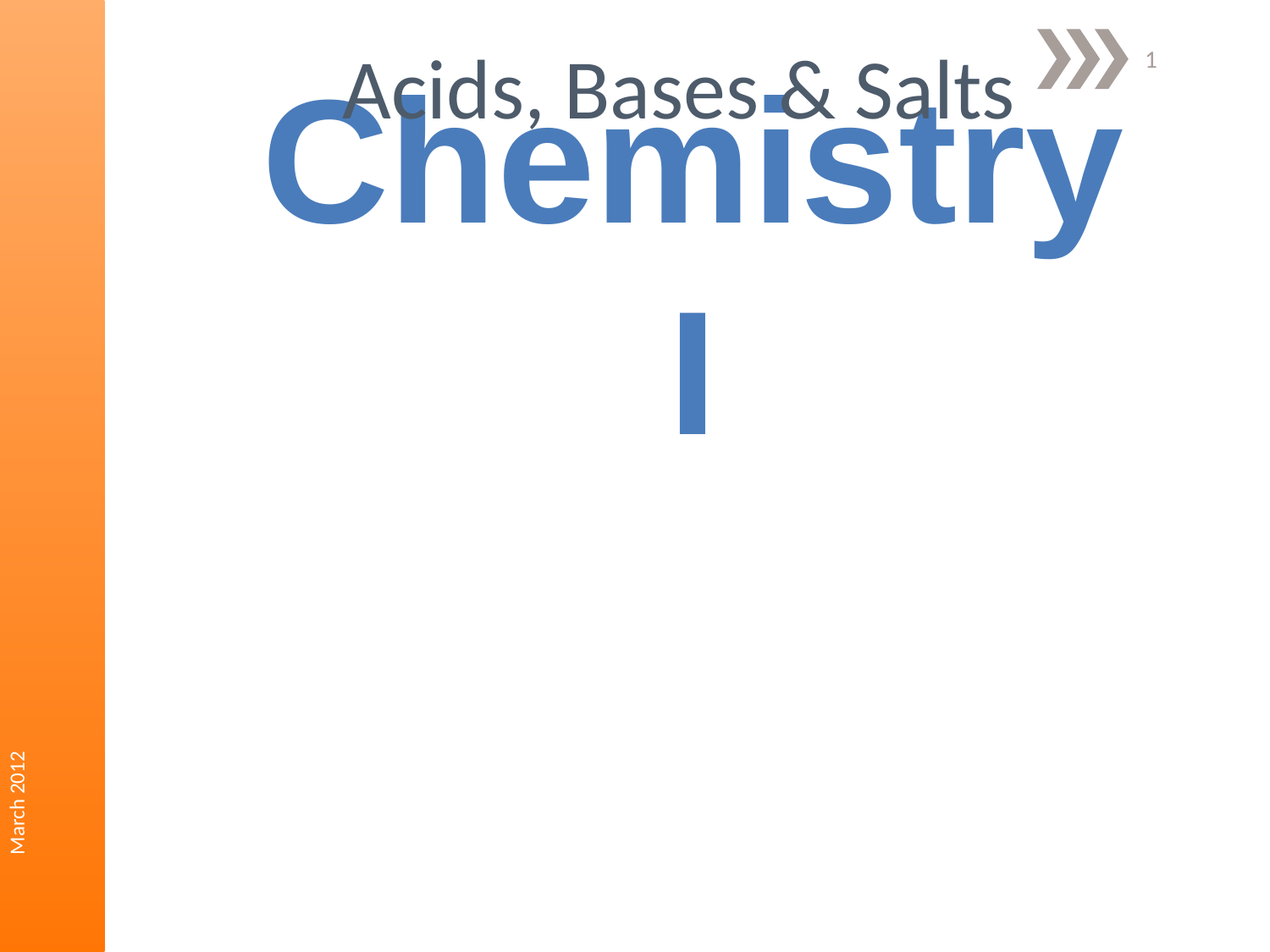

Acids, Bases & Salts
1
# Chemistry I
March 2012